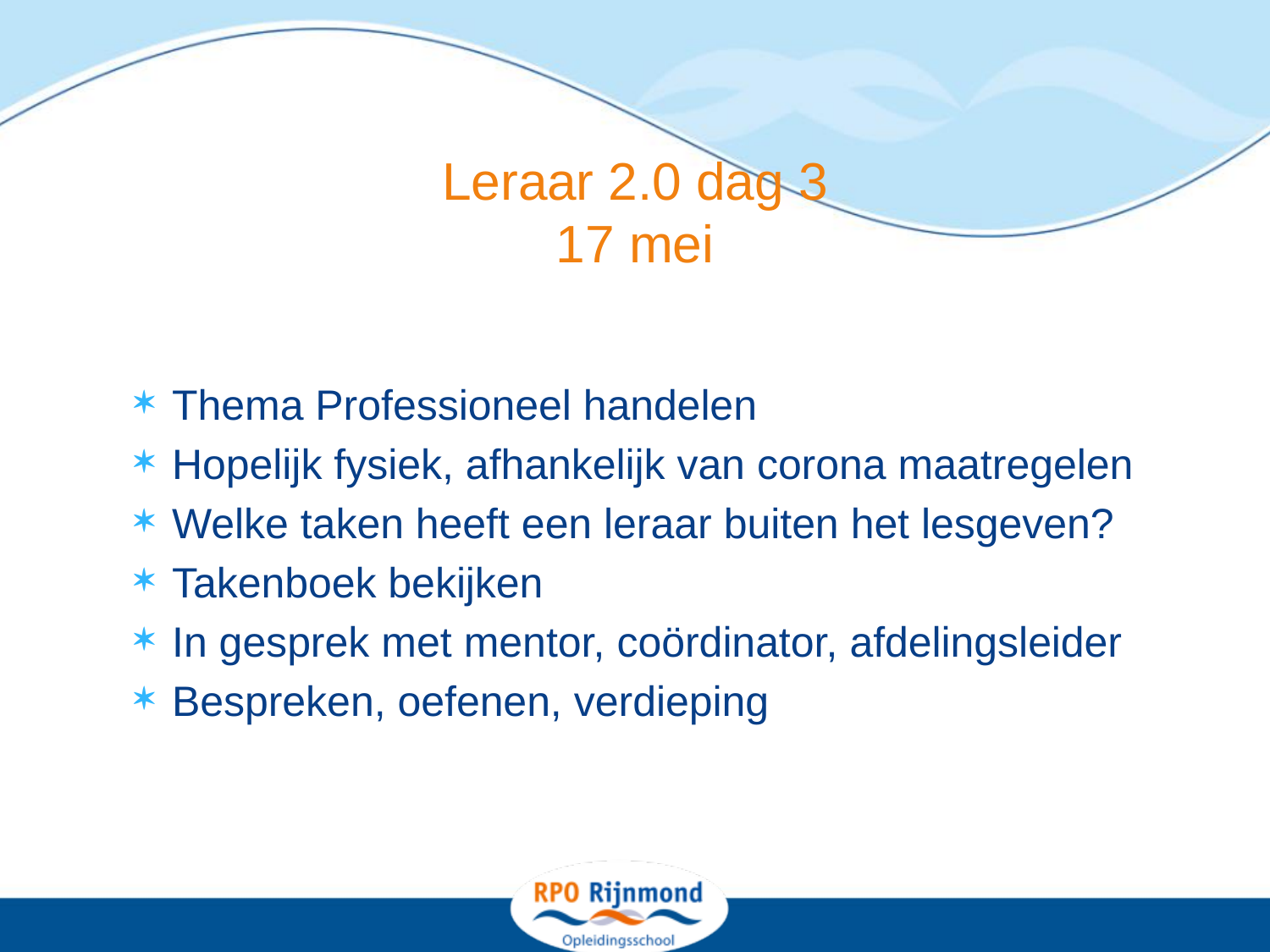

# Leraar 2.0 dag 3 17 mei
Thema Professioneel handelen
Hopelijk fysiek, afhankelijk van corona maatregelen
Welke taken heeft een leraar buiten het lesgeven?
Takenboek bekijken
In gesprek met mentor, coördinator, afdelingsleider
Bespreken, oefenen, verdieping